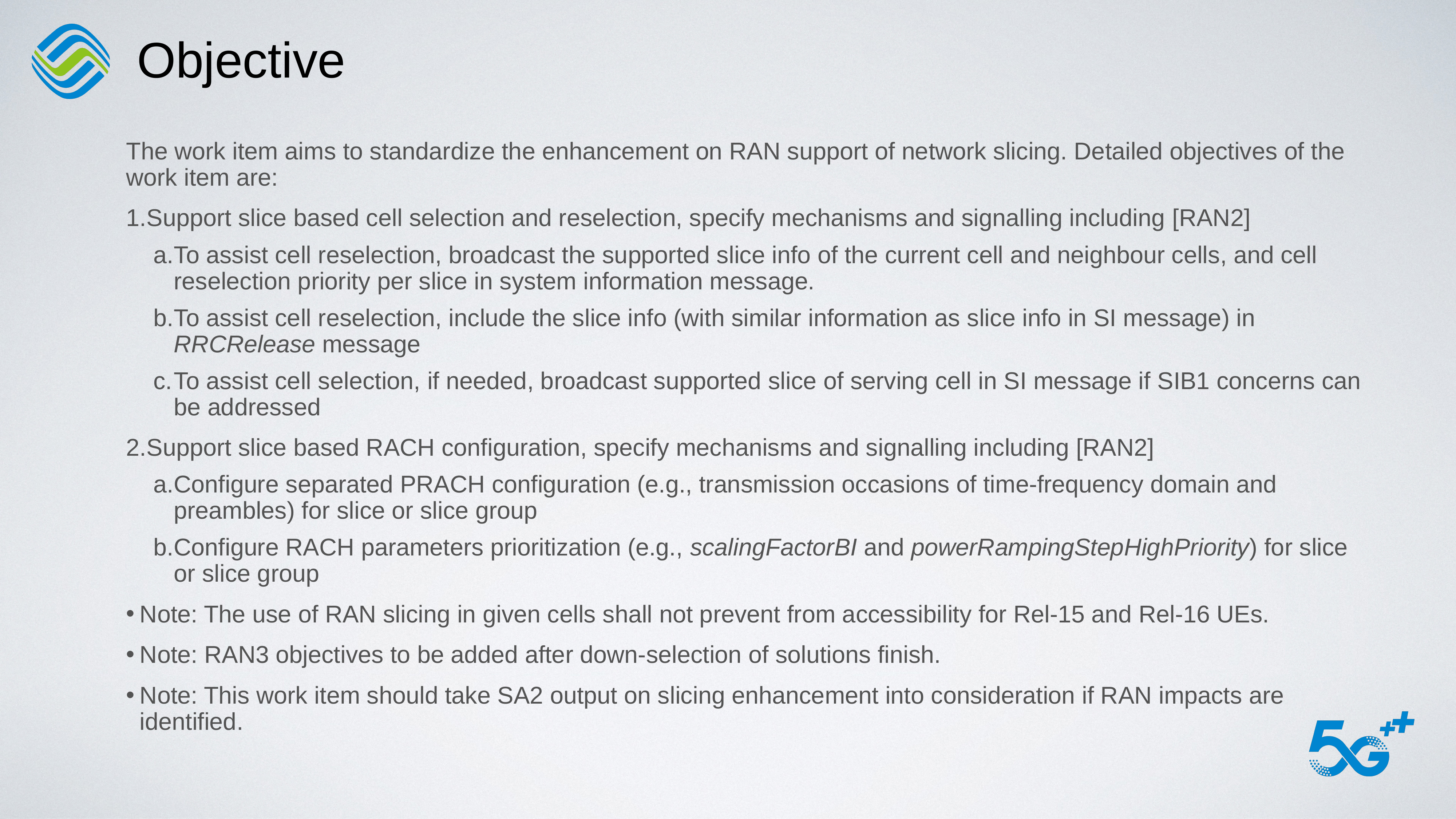

Objective
The work item aims to standardize the enhancement on RAN support of network slicing. Detailed objectives of the work item are:
Support slice based cell selection and reselection, specify mechanisms and signalling including [RAN2]
To assist cell reselection, broadcast the supported slice info of the current cell and neighbour cells, and cell reselection priority per slice in system information message.
To assist cell reselection, include the slice info (with similar information as slice info in SI message) in RRCRelease message
To assist cell selection, if needed, broadcast supported slice of serving cell in SI message if SIB1 concerns can be addressed
Support slice based RACH configuration, specify mechanisms and signalling including [RAN2]
Configure separated PRACH configuration (e.g., transmission occasions of time-frequency domain and preambles) for slice or slice group
Configure RACH parameters prioritization (e.g., scalingFactorBI and powerRampingStepHighPriority) for slice or slice group
Note: The use of RAN slicing in given cells shall not prevent from accessibility for Rel-15 and Rel-16 UEs.
Note: RAN3 objectives to be added after down-selection of solutions finish.
Note: This work item should take SA2 output on slicing enhancement into consideration if RAN impacts are identified.